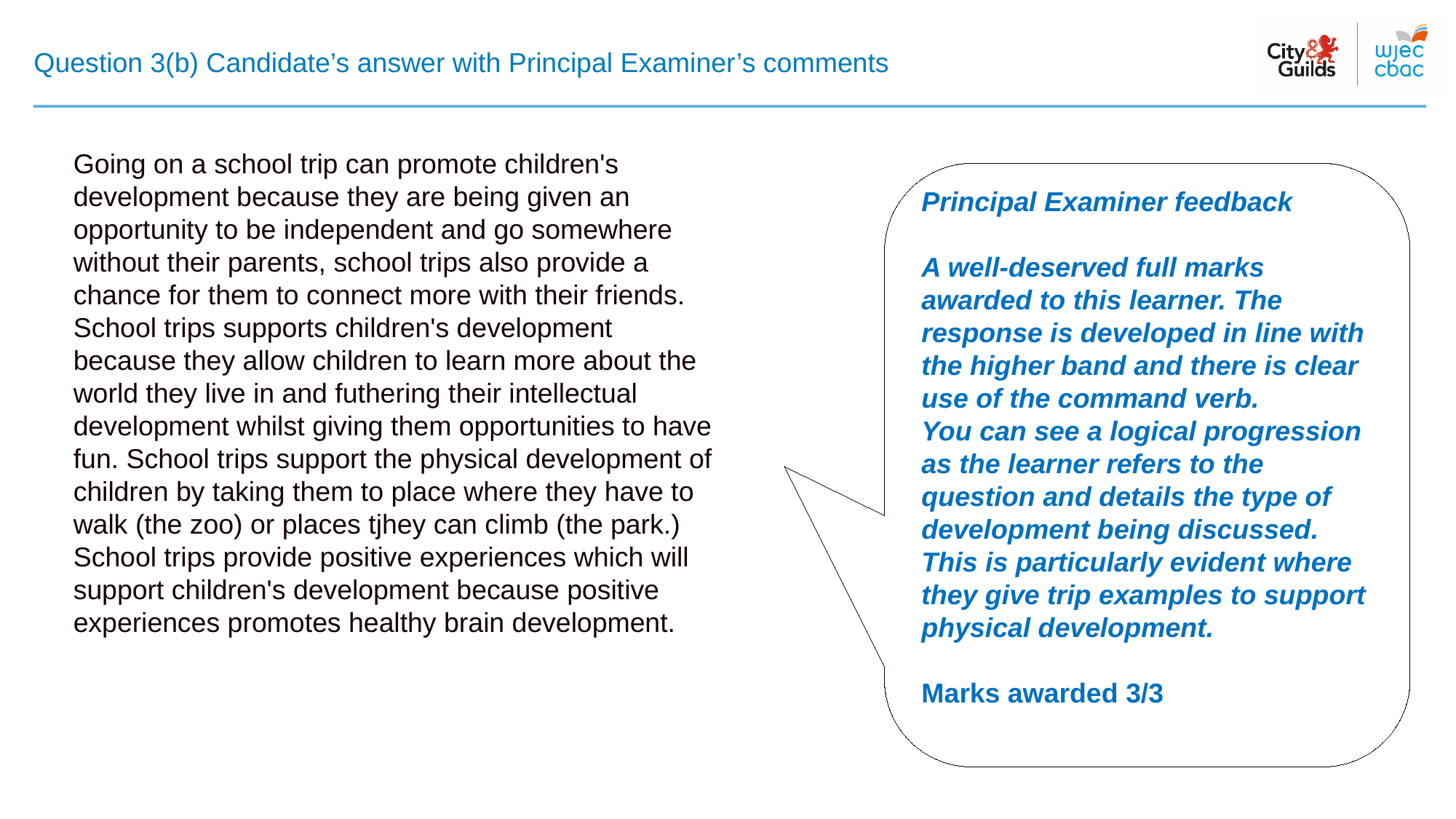

# Question 3(b) Candidate’s answer with Principal Examiner’s comments
Going on a school trip can promote children's development because they are being given an opportunity to be independent and go somewhere without their parents, school trips also provide a chance for them to connect more with their friends. School trips supports children's development because they allow children to learn more about the world they live in and futhering their intellectual development whilst giving them opportunities to have fun. School trips support the physical development of children by taking them to place where they have to walk (the zoo) or places tjhey can climb (the park.) School trips provide positive experiences which will support children's development because positive experiences promotes healthy brain development.

Principal Examiner feedback

A well-deserved full marks awarded to this learner. The response is developed in line with the higher band and there is clear use of the command verb.
You can see a logical progression as the learner refers to the question and details the type of development being discussed. This is particularly evident where they give trip examples to support physical development.

Marks awarded 3/3